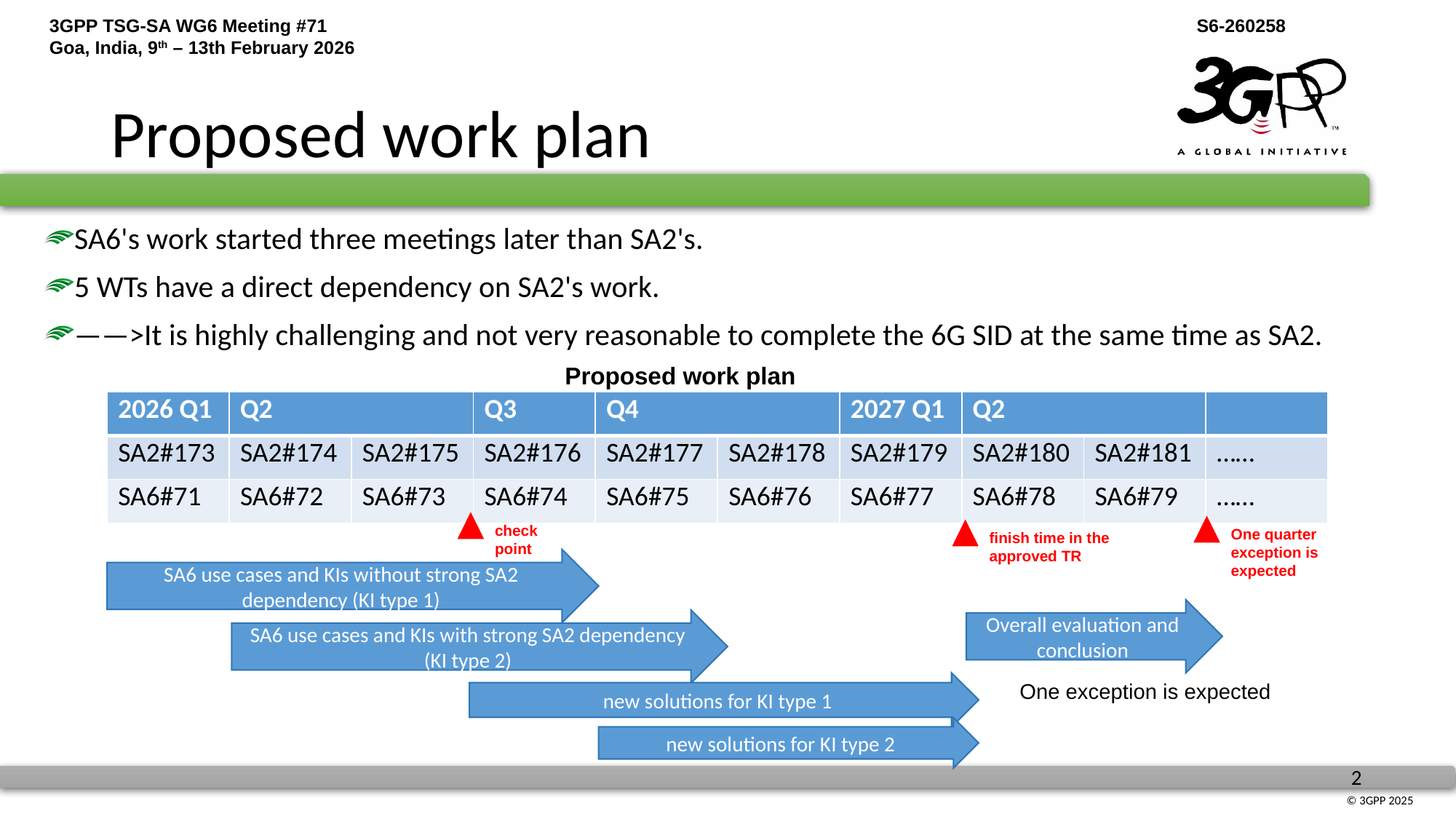

# Proposed work plan
SA6's work started three meetings later than SA2's.
5 WTs have a direct dependency on SA2's work.
——>It is highly challenging and not very reasonable to complete the 6G SID at the same time as SA2.
Proposed work plan
| 2026 Q1 | Q2 |  | Q3 | Q4 |  | 2027 Q1 | Q2 |  |  |
| --- | --- | --- | --- | --- | --- | --- | --- | --- | --- |
| SA2#173 | SA2#174 | SA2#175 | SA2#176 | SA2#177 | SA2#178 | SA2#179 | SA2#180 | SA2#181 | …… |
| SA6#71 | SA6#72 | SA6#73 | SA6#74 | SA6#75 | SA6#76 | SA6#77 | SA6#78 | SA6#79 | …… |

check point
SA6 use cases and KIs without strong SA2 dependency (KI type 1)
Overall evaluation and conclusion
SA6 use cases and KIs with strong SA2 dependency (KI type 2)
 new solutions for KI type 1
new solutions for KI type 2

One quarter exception is expected
finish time in the approved TR
One exception is expected